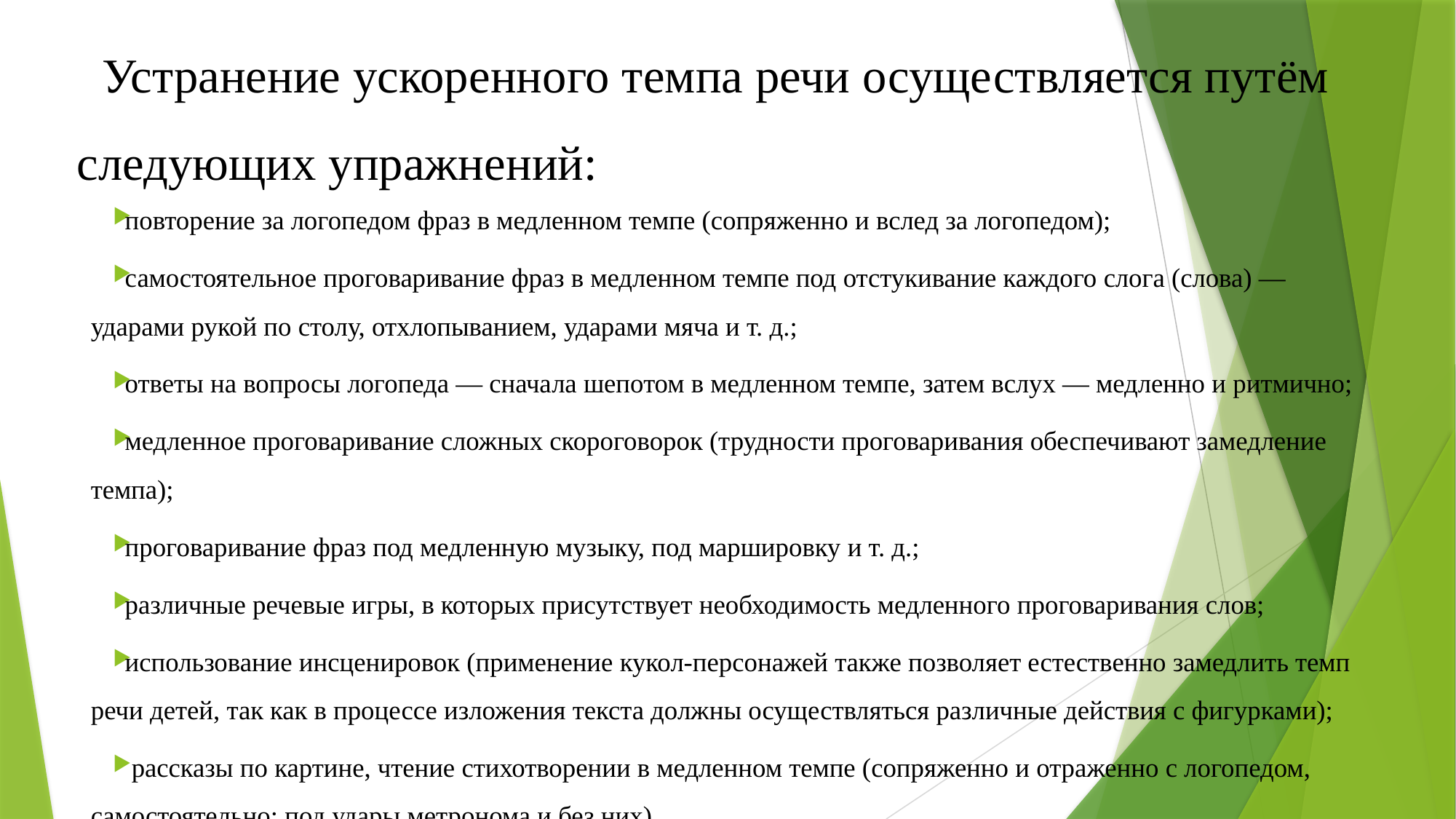

# Устранение ускоренного темпа речи осуществляется путём следующих упражнений:
повторение за логопедом фраз в медленном темпе (сопряженно и вслед за логопедом);
самостоятельное проговаривание фраз в медленном темпе под отстукивание каждого слога (слова) — ударами рукой по столу, отхлопыванием, ударами мяча и т. д.;
ответы на вопросы логопеда — сначала шепотом в медленном темпе, затем вслух — медленно и ритмично;
медленное проговаривание сложных скороговорок (трудности проговаривания обеспечивают замедление темпа);
проговаривание фраз под медленную музыку, под маршировку и т. д.;
различные речевые игры, в которых присутствует необходимость медленного проговаривания слов;
использование инсценировок (применение кукол-персонажей также позволяет естественно замедлить темп речи детей, так как в процессе изложения текста должны осуществляться различные действия с фигурками);
 рассказы по картине, чтение стихотворении в медленном темпе (сопряженно и отраженно с логопедом, самостоятельно; под удары метронома и без них).